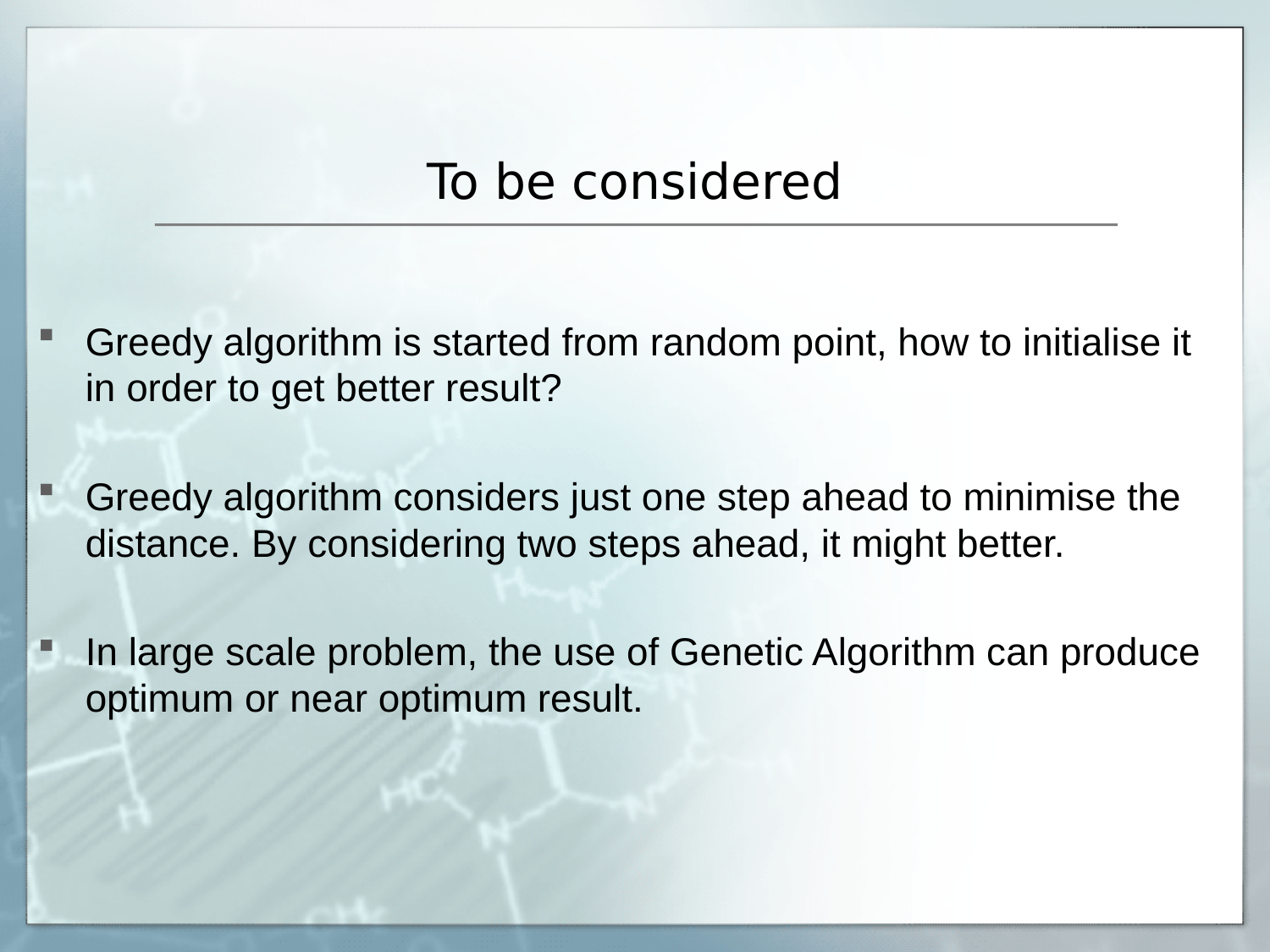

# To be considered

Greedy algorithm is started from random point, how to initialise it in order to get better result?

Greedy algorithm considers just one step ahead to minimise the distance. By considering two steps ahead, it might better.

In large scale problem, the use of Genetic Algorithm can produce optimum or near optimum result.